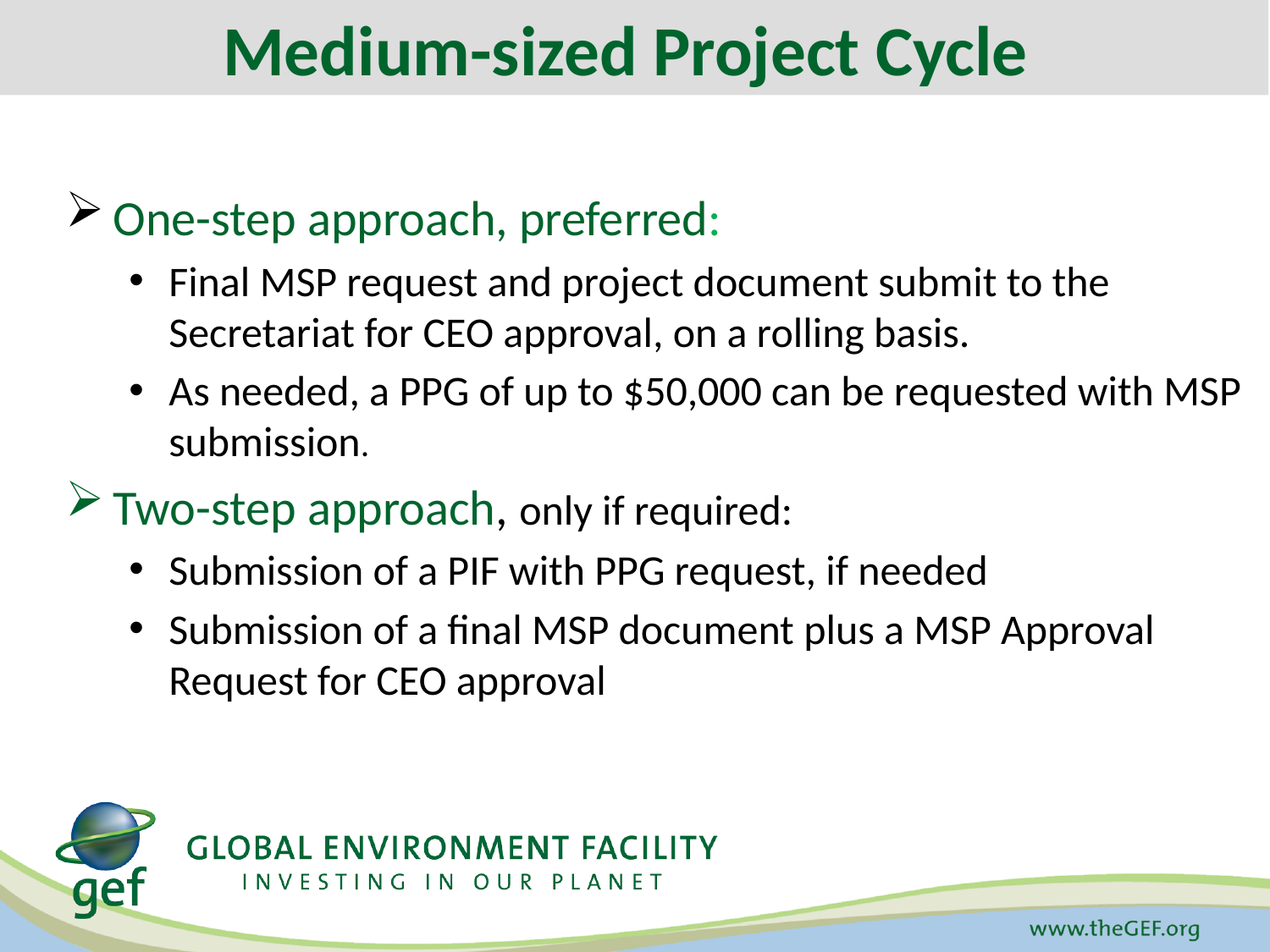

Medium-sized Project Cycle
One-step approach, preferred:
Final MSP request and project document submit to the Secretariat for CEO approval, on a rolling basis.
As needed, a PPG of up to $50,000 can be requested with MSP submission.
Two-step approach, only if required:
Submission of a PIF with PPG request, if needed
Submission of a final MSP document plus a MSP Approval Request for CEO approval